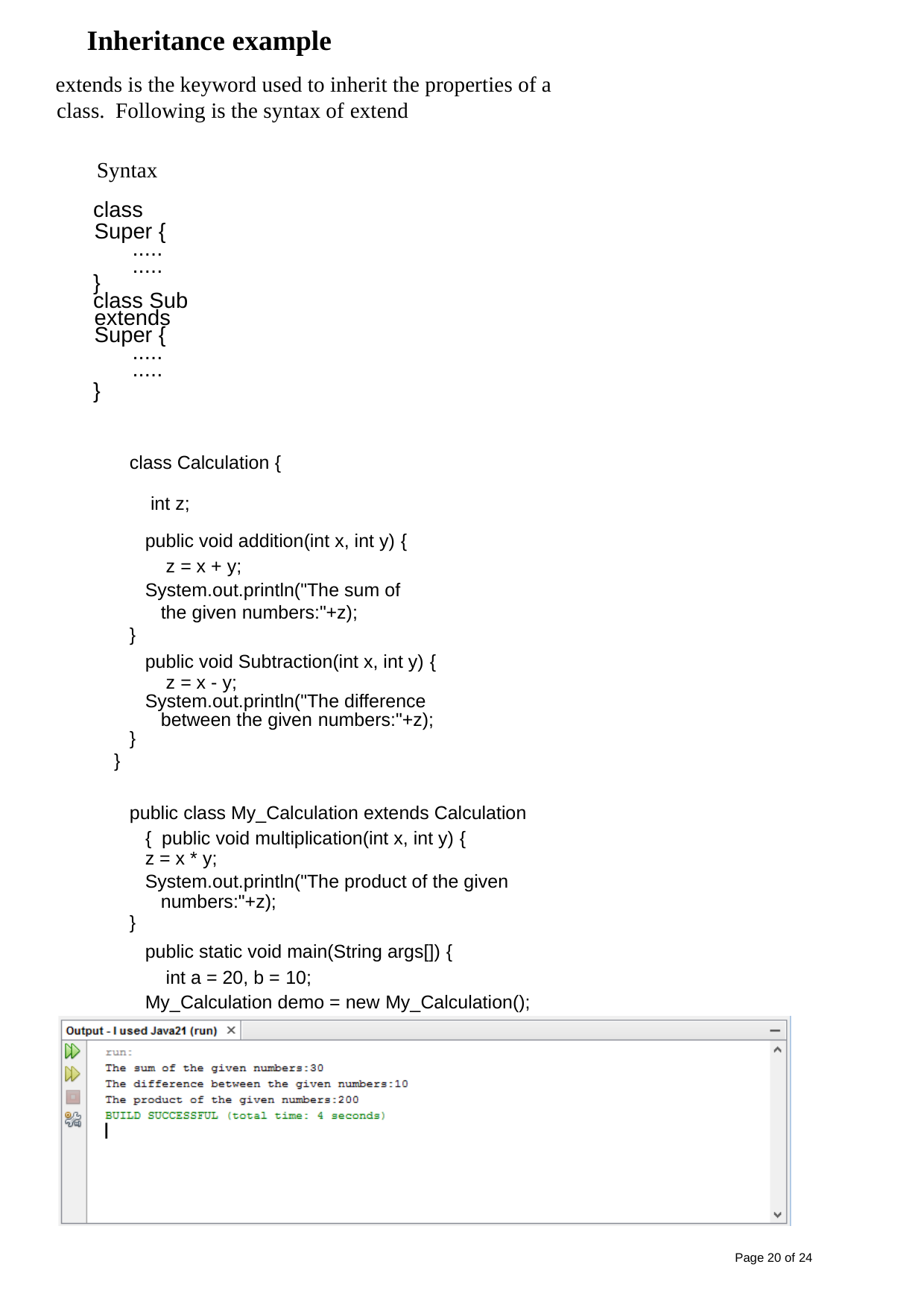

Inheritance example
extends is the keyword used to inherit the properties of a class.  Following is the syntax of extend

Syntax
class Super {
.....
.....
}
class Sub extends Super {
.....
.....
}

class Calculation {  int z;
public void addition(int x, int y) {  z = x + y;
System.out.println("The sum of the given numbers:"+z);
}
public void Subtraction(int x, int y) {  z = x - y;
System.out.println("The difference between the given numbers:"+z);
}
}

public class My_Calculation extends Calculation {  public void multiplication(int x, int y) {
z = x * y;
System.out.println("The product of the given numbers:"+z);
}
public static void main(String args[]) {  int a = 20, b = 10;
My_Calculation demo = new My_Calculation();  demo.addition(a, b);
demo.Subtraction(a, b);
demo.multiplication(a, b);
}

}
Page 20 of 24